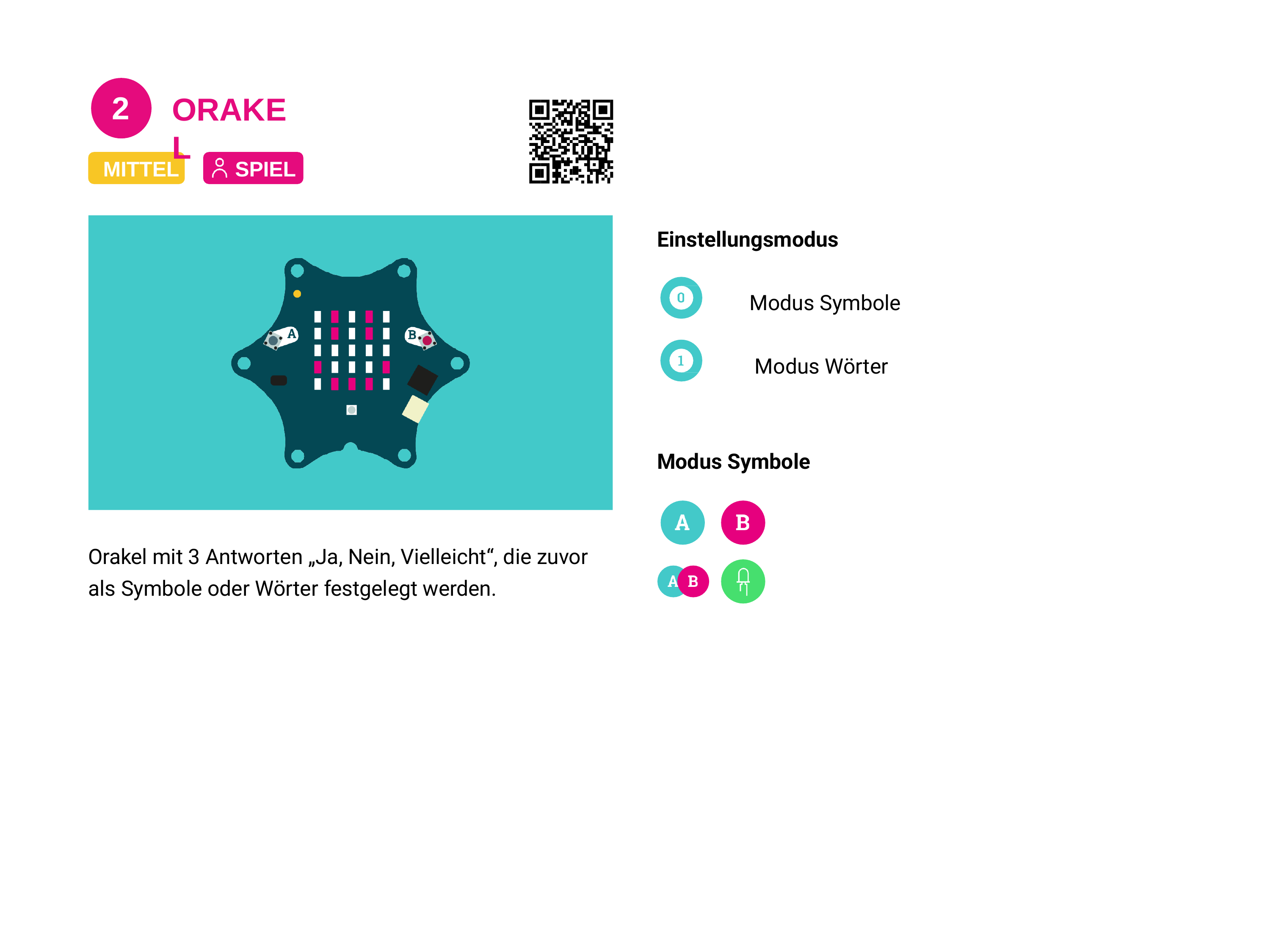

2
# ORAKEL

MITTEL	SPIEL

Einstellungsmodus
Modus Symbole  Modus Wörter

Modus Symbole

Orakel mit 3 Antworten „Ja, Nein, Vielleicht“, die zuvor
als Symbole oder Wörter festgelegt werden.